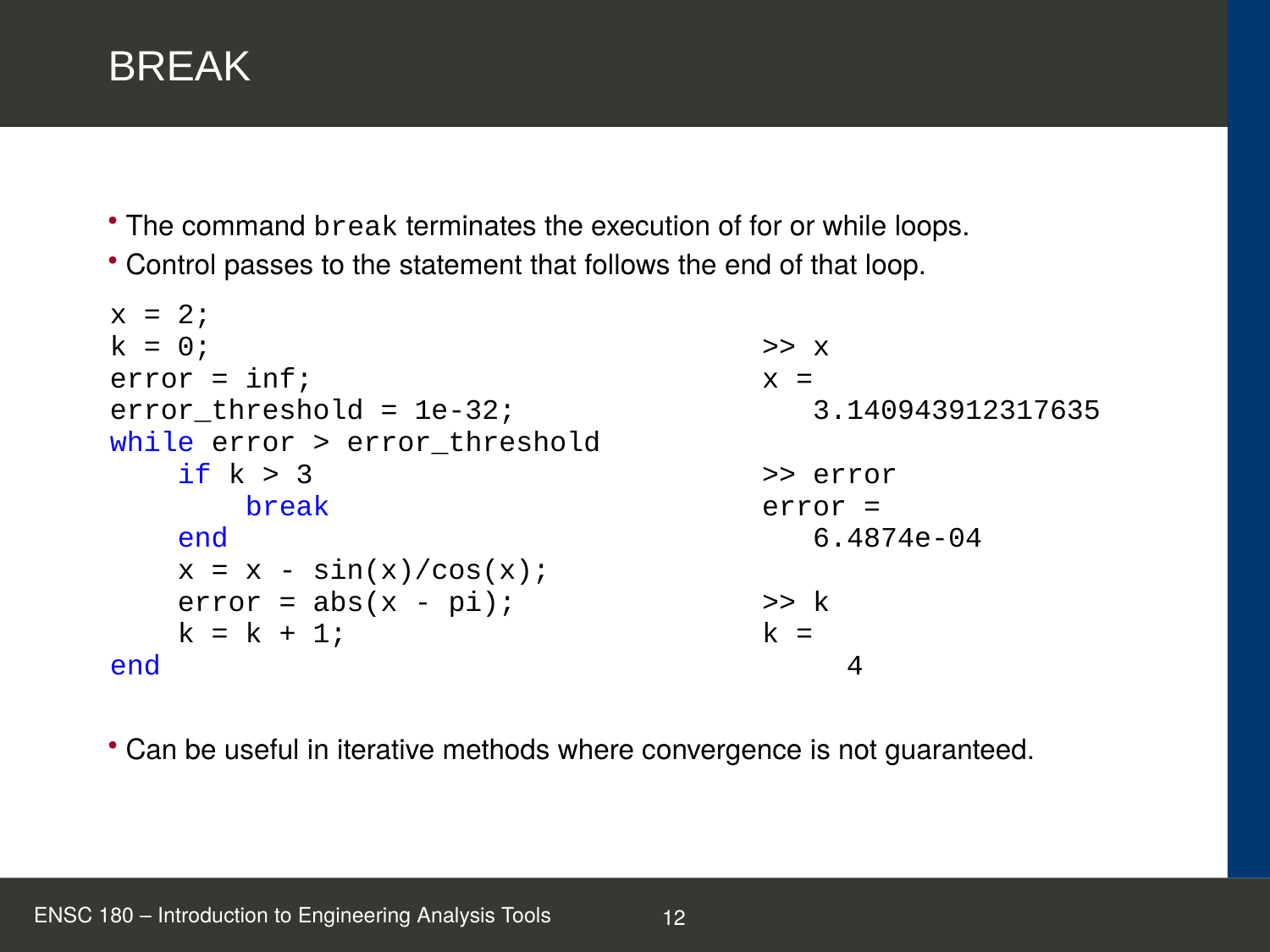

# BREAK
 The command break terminates the execution of for or while loops.
 Control passes to the statement that follows the end of that loop.

 Can be useful in iterative methods where convergence is not guaranteed.

| x = 2; k = 0; error = inf; error\_threshold = 1e-32; while error > error\_threshold if k > 3 break end x = x - sin(x)/cos(x); error = abs(x - pi); k = k + 1; end | >> x x = 3.140943912317635 >> error error = 6.4874e-04 >> k k = 4 |
| --- | --- |
ENSC 180 – Introduction to Engineering Analysis Tools